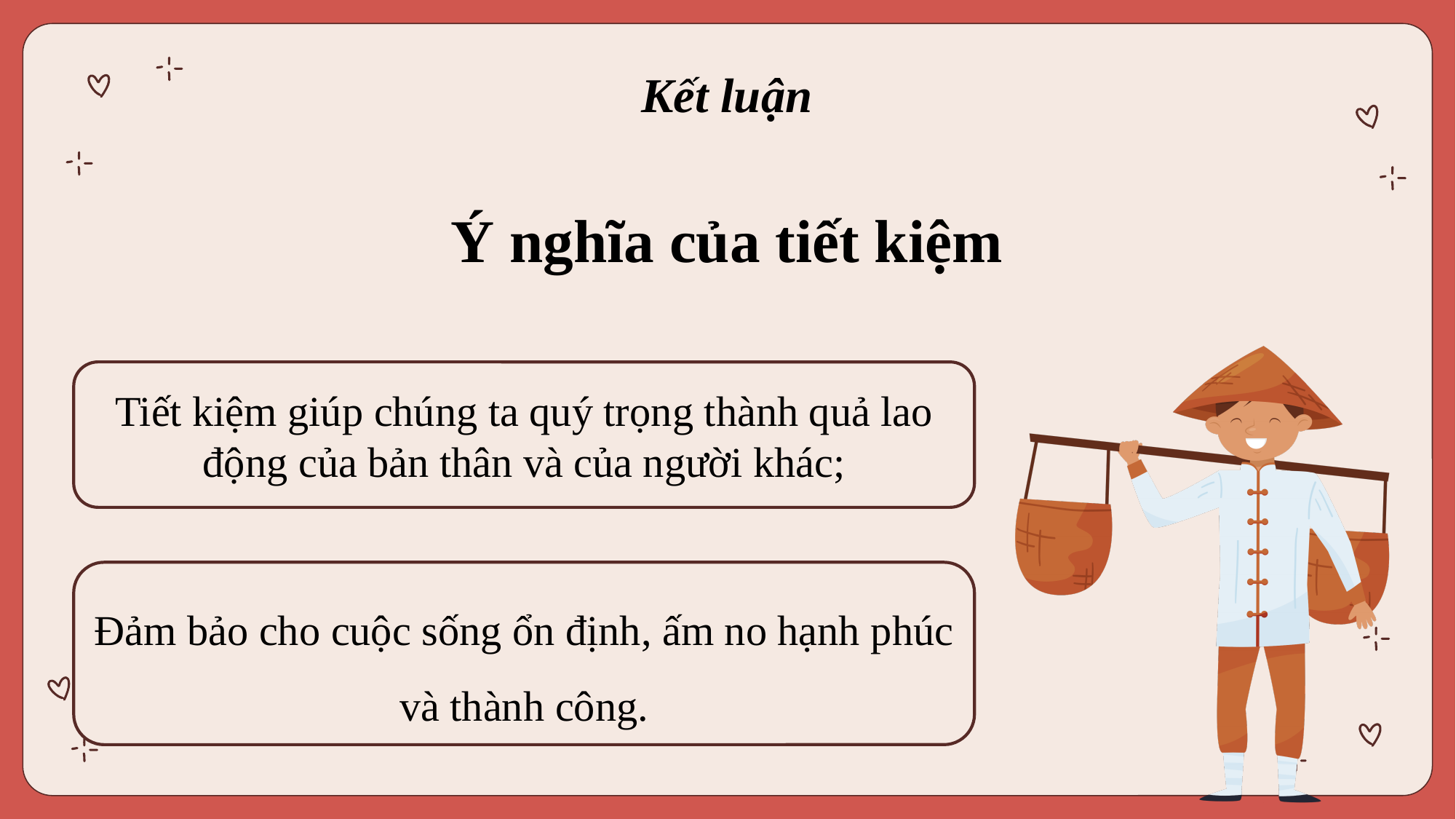

Kết luận
Ý nghĩa của tiết kiệm

Tiết kiệm giúp chúng ta quý trọng thành quả lao động của bản thân và của người khác;
Đảm bảo cho cuộc sống ổn định, ấm no hạnh phúc và thành công.